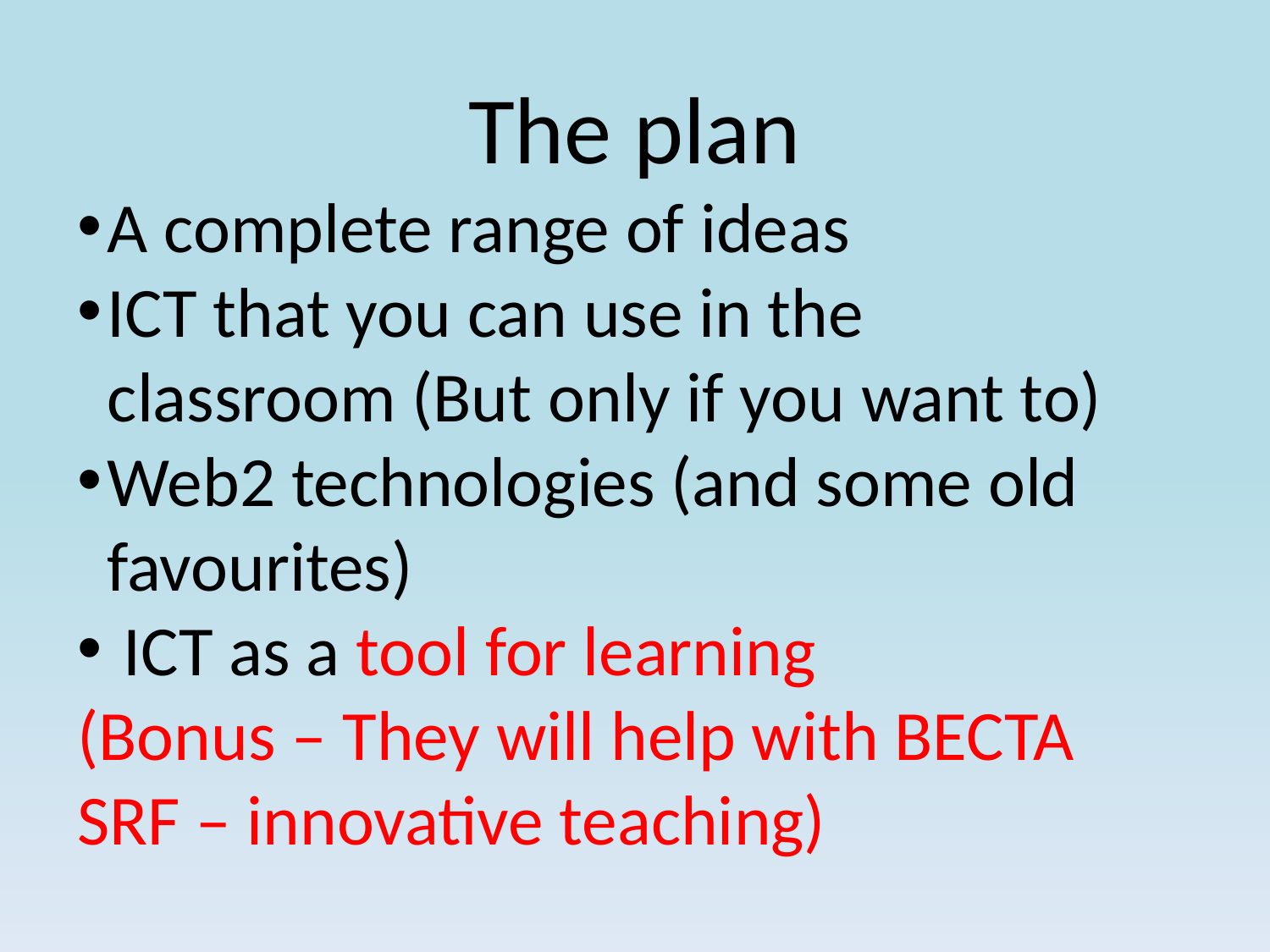

The plan
A complete range of ideas
ICT that you can use in the classroom (But only if you want to)
Web2 technologies (and some old favourites)
 ICT as a tool for learning
(Bonus – They will help with BECTA SRF – innovative teaching)